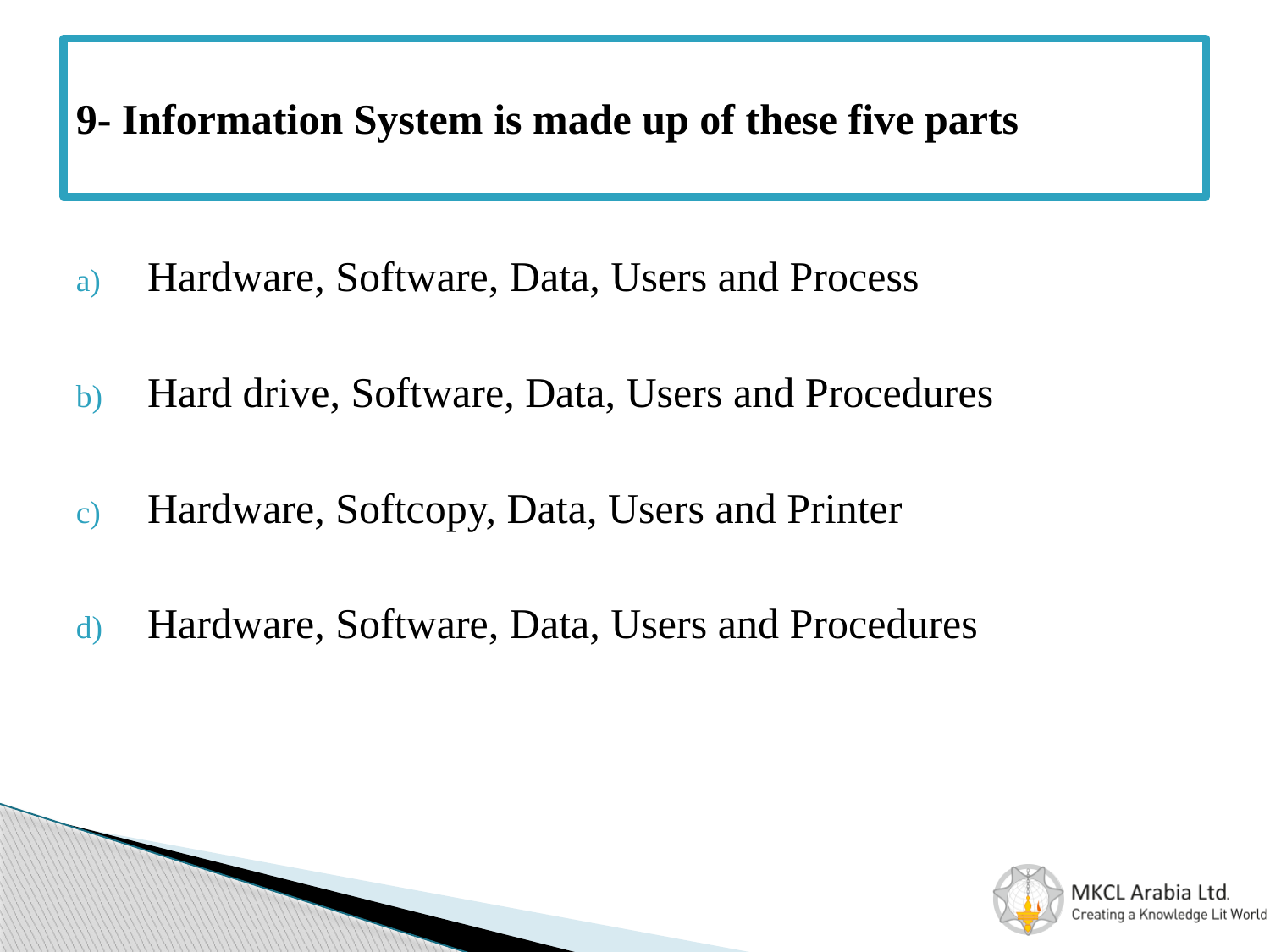

# 9- Information System is made up of these five parts
Hardware, Software, Data, Users and Process

Hard drive, Software, Data, Users and Procedures

Hardware, Softcopy, Data, Users and Printer

Hardware, Software, Data, Users and Procedures